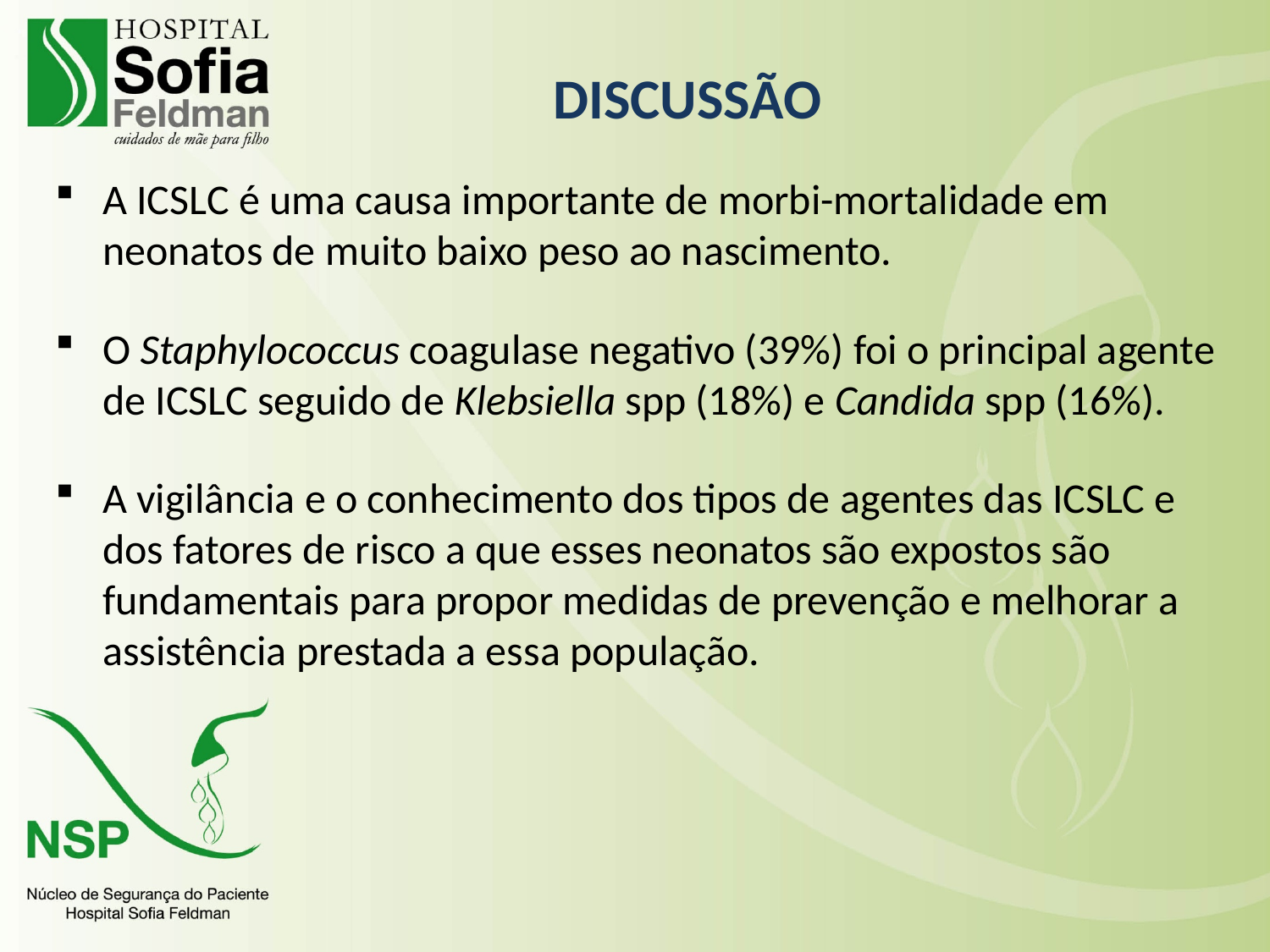

DISCUSSÃO
A ICSLC é uma causa importante de morbi-mortalidade em neonatos de muito baixo peso ao nascimento.

O Staphylococcus coagulase negativo (39%) foi o principal agente de ICSLC seguido de Klebsiella spp (18%) e Candida spp (16%).

A vigilância e o conhecimento dos tipos de agentes das ICSLC e dos fatores de risco a que esses neonatos são expostos são fundamentais para propor medidas de prevenção e melhorar a assistência prestada a essa população.